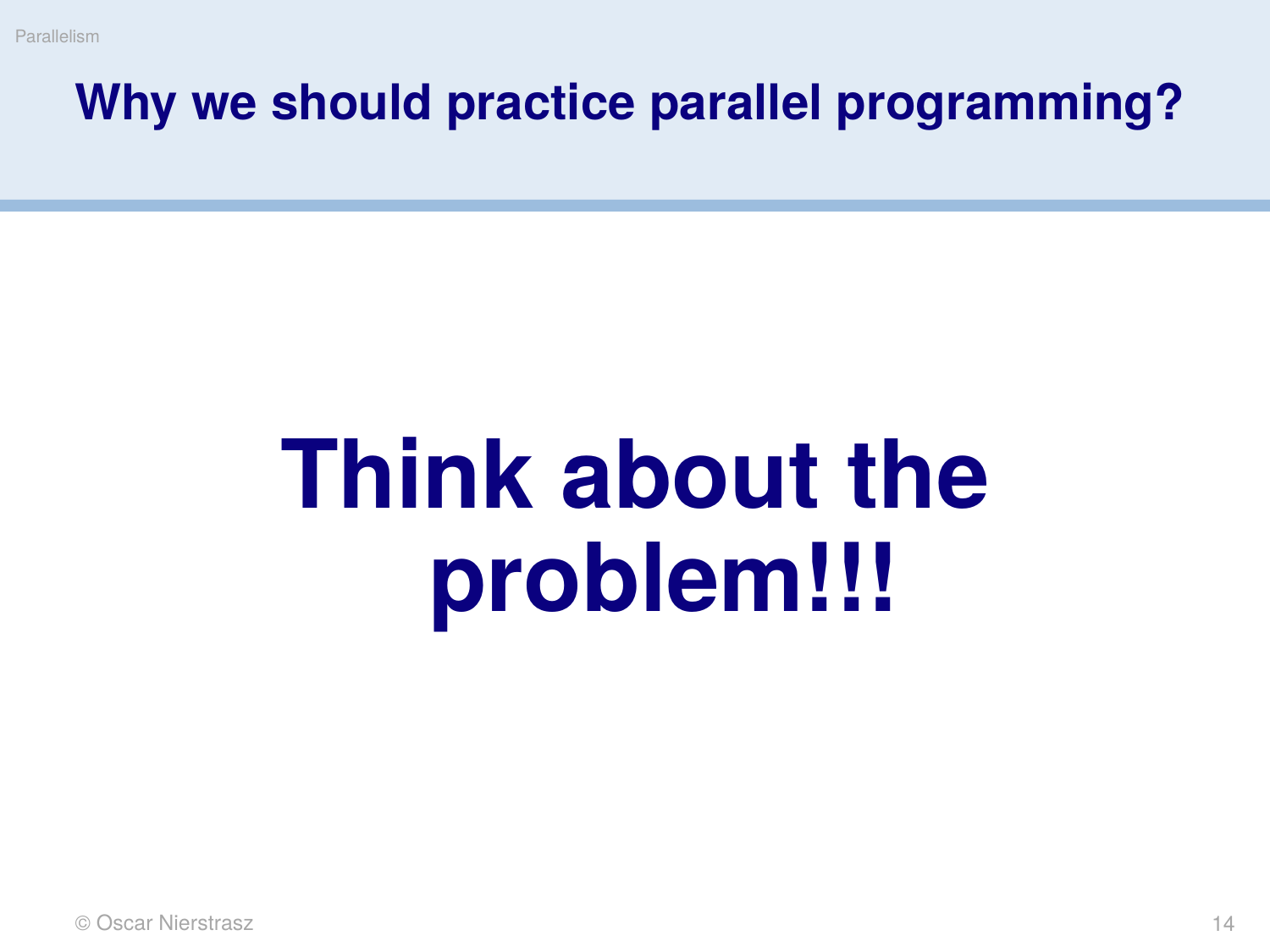

Parallelism
Why we should practice parallel programming?
Think about the problem!!!
© Oscar Nierstrasz
14